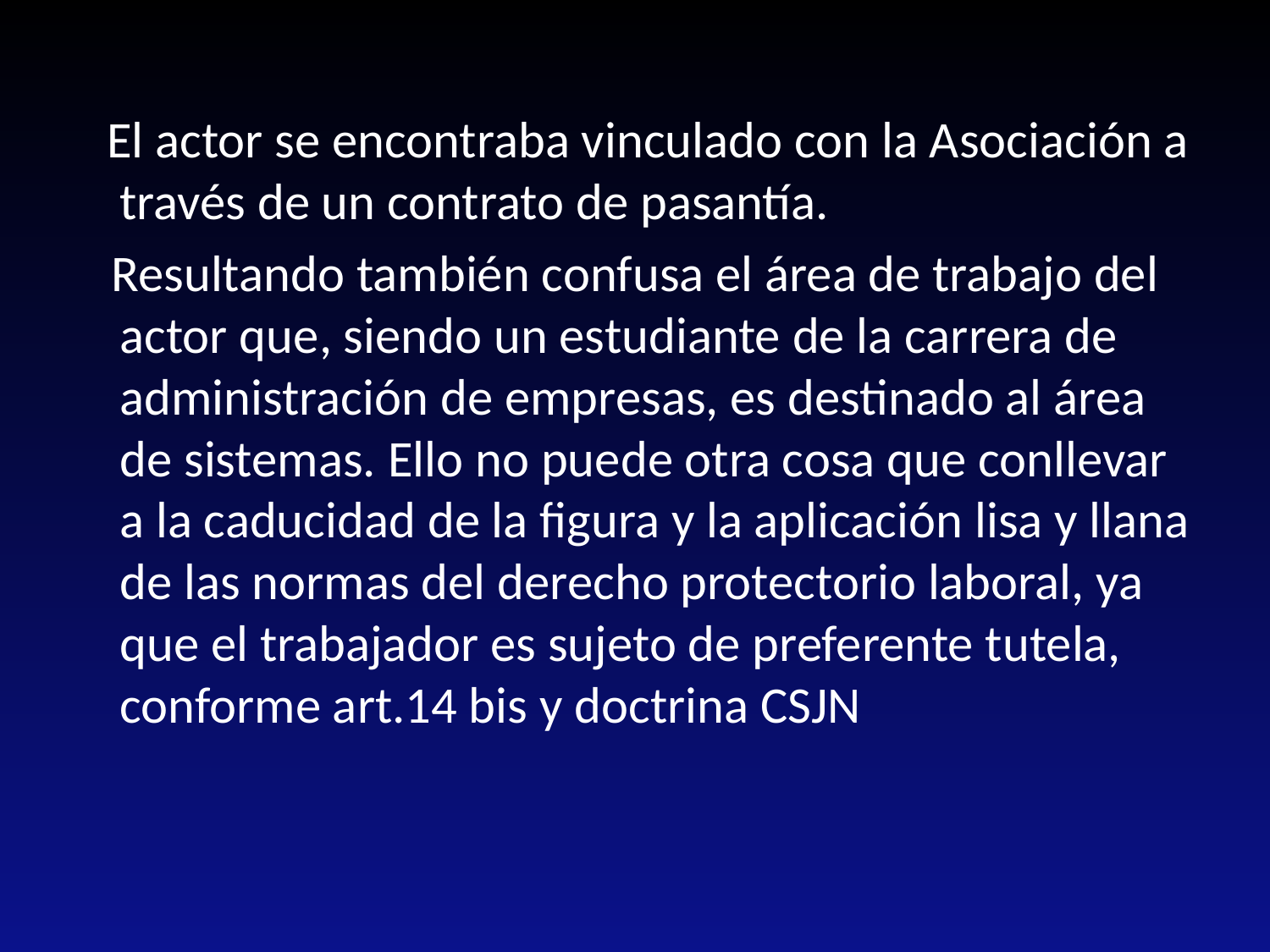

El actor se encontraba vinculado con la Asociación a través de un contrato de pasantía.
   Resultando también confusa el área de trabajo del actor que, siendo un estudiante de la carrera de administración de empresas, es destinado al área de sistemas. Ello no puede otra cosa que conllevar a la caducidad de la figura y la aplicación lisa y llana de las normas del derecho protectorio laboral, ya que el trabajador es sujeto de preferente tutela, conforme art.14 bis y doctrina CSJN